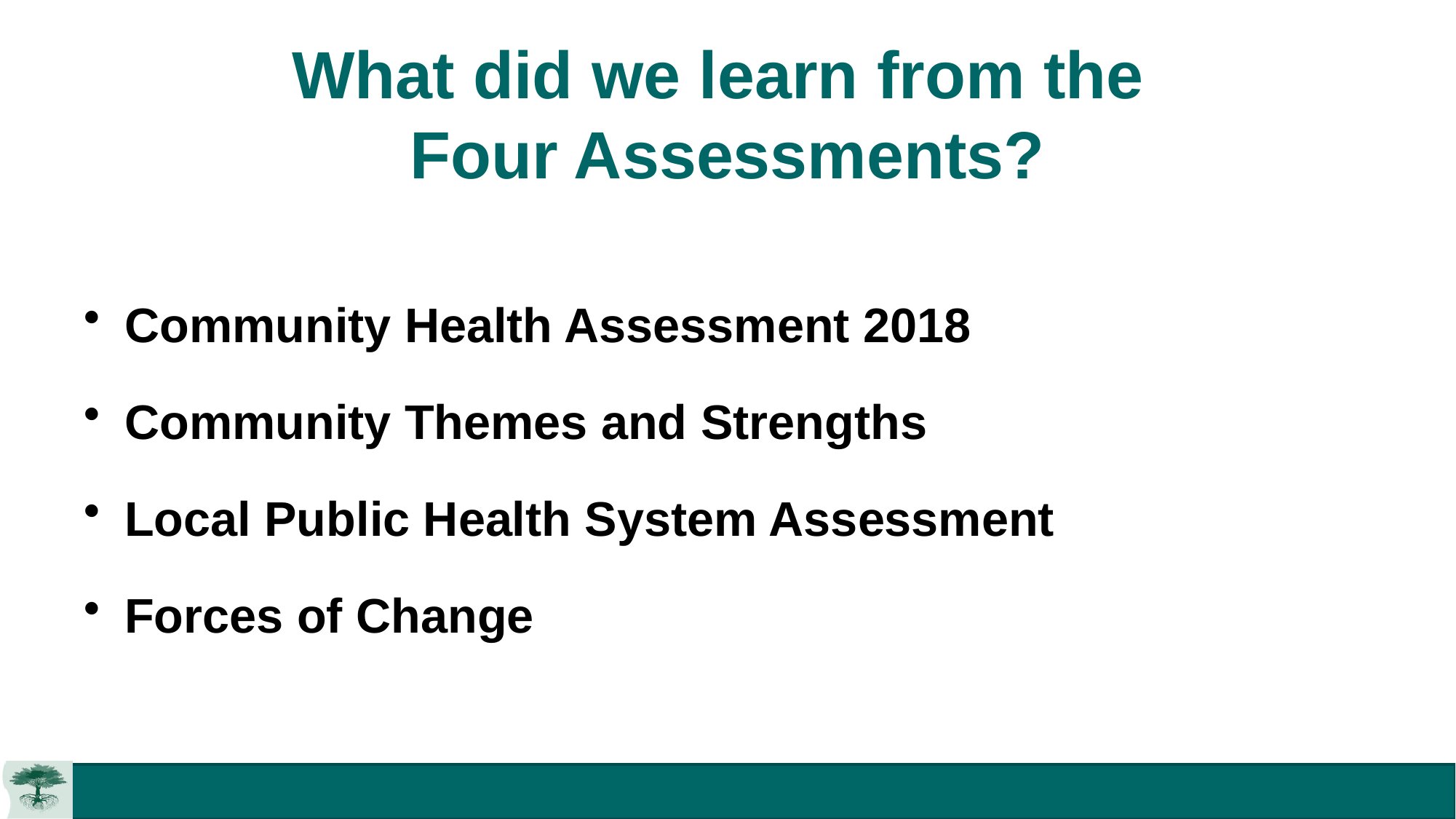

# What did we learn from the Four Assessments?

Community Health Assessment 2018
Community Themes and Strengths
Local Public Health System Assessment
Forces of Change